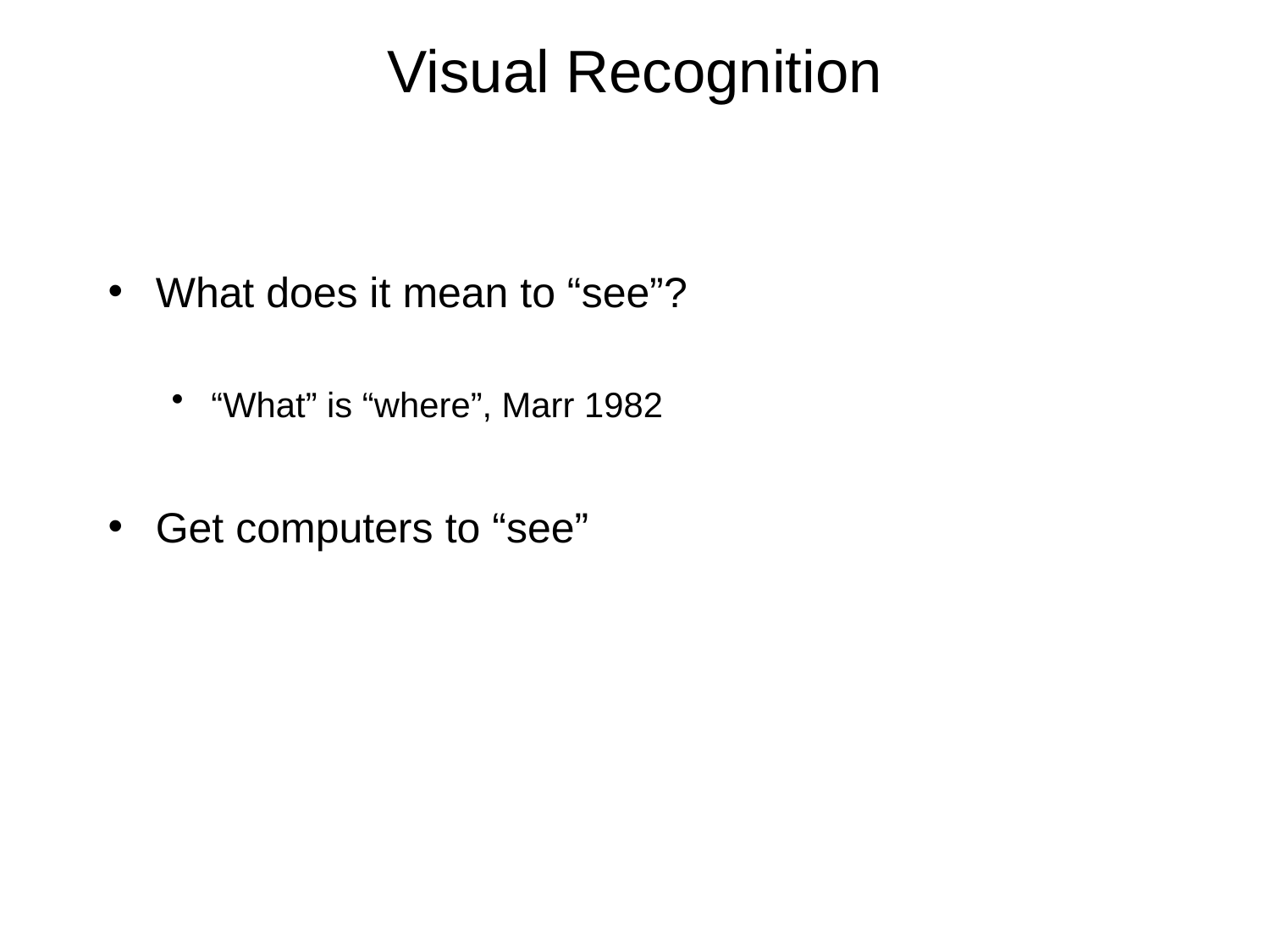

# Visual Recognition

What does it mean to “see”?

“What” is “where”, Marr 1982

Get computers to “see”